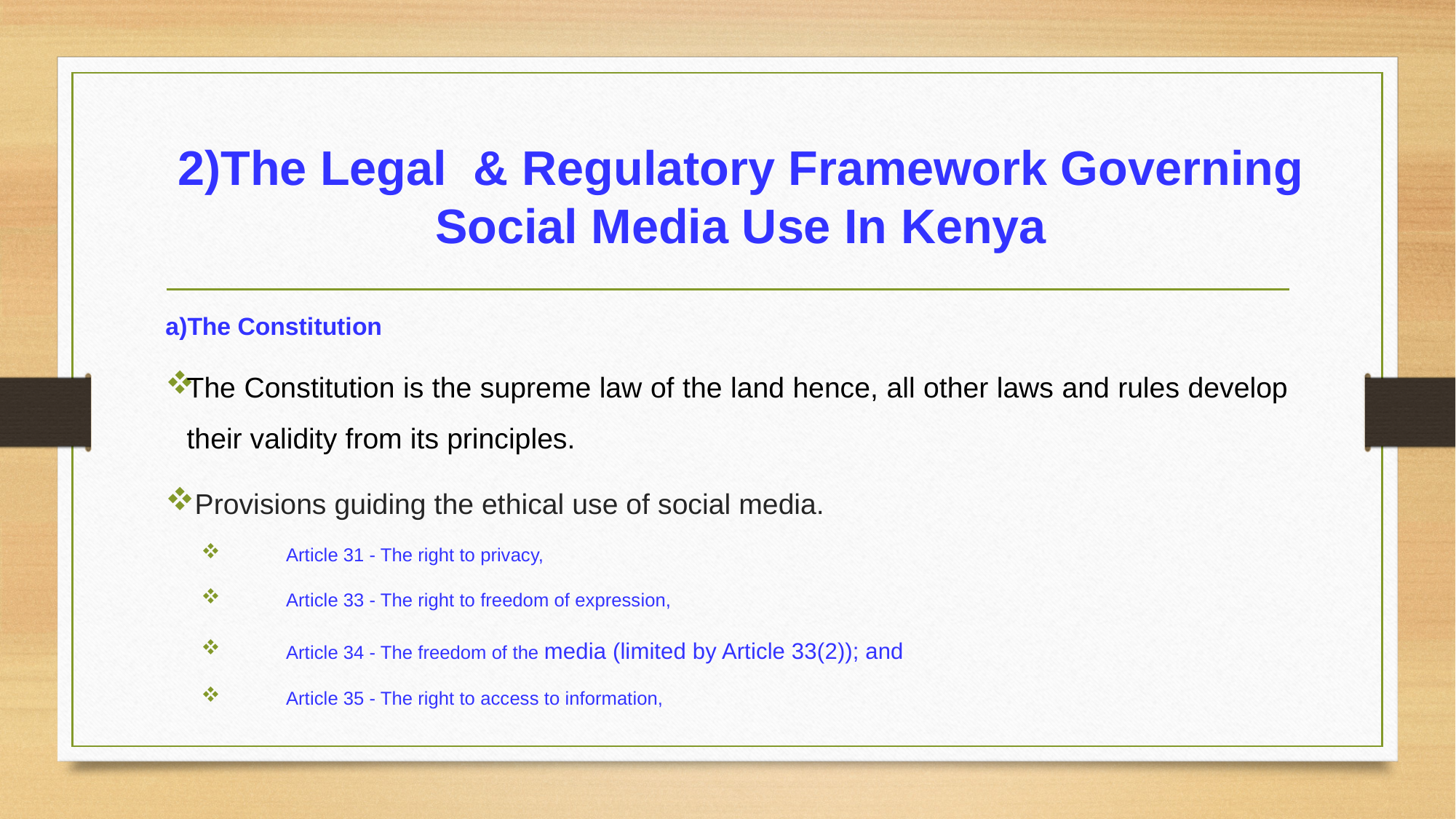

# 2)The Legal  & Regulatory Framework Governing Social Media Use In Kenya
a)The Constitution
The Constitution is the supreme law of the land hence, all other laws and rules develop their validity from its principles.
 Provisions guiding the ethical use of social media.
Article 31 - The right to privacy,
Article 33 - The right to freedom of expression,
Article 34 - The freedom of the media (limited by Article 33(2)); and
Article 35 - The right to access to information,